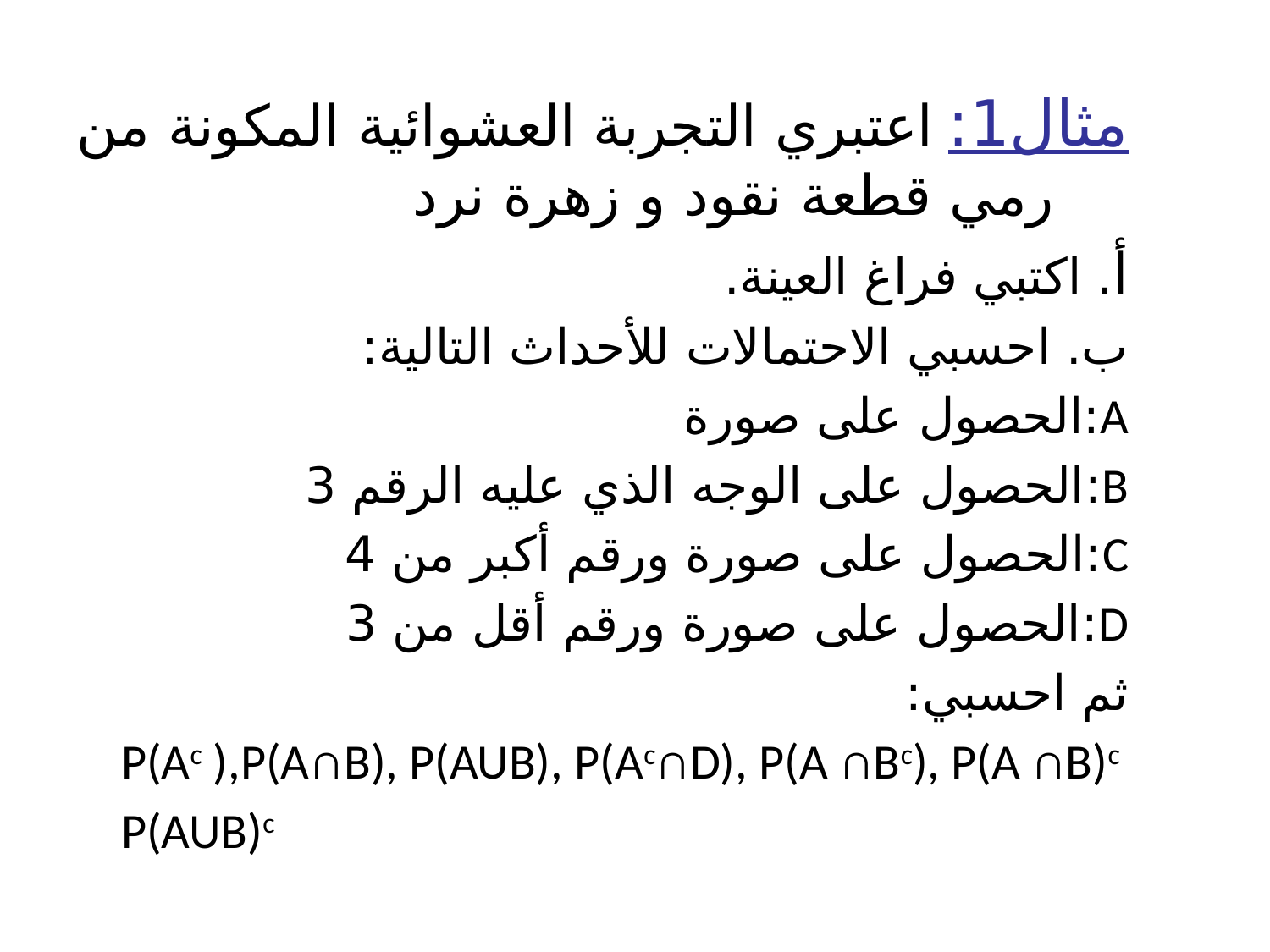

مثال1: اعتبري التجربة العشوائية المكونة من رمي قطعة نقود و زهرة نرد
أ. اكتبي فراغ العينة.
ب. احسبي الاحتمالات للأحداث التالية:
A:الحصول على صورة
B:الحصول على الوجه الذي عليه الرقم 3
C:الحصول على صورة ورقم أكبر من 4
D:الحصول على صورة ورقم أقل من 3
ثم احسبي:
P(Ac ),P(A∩B), P(AUB), P(Ac∩D), P(A ∩Bc), P(A ∩B)c
P(AUB)c